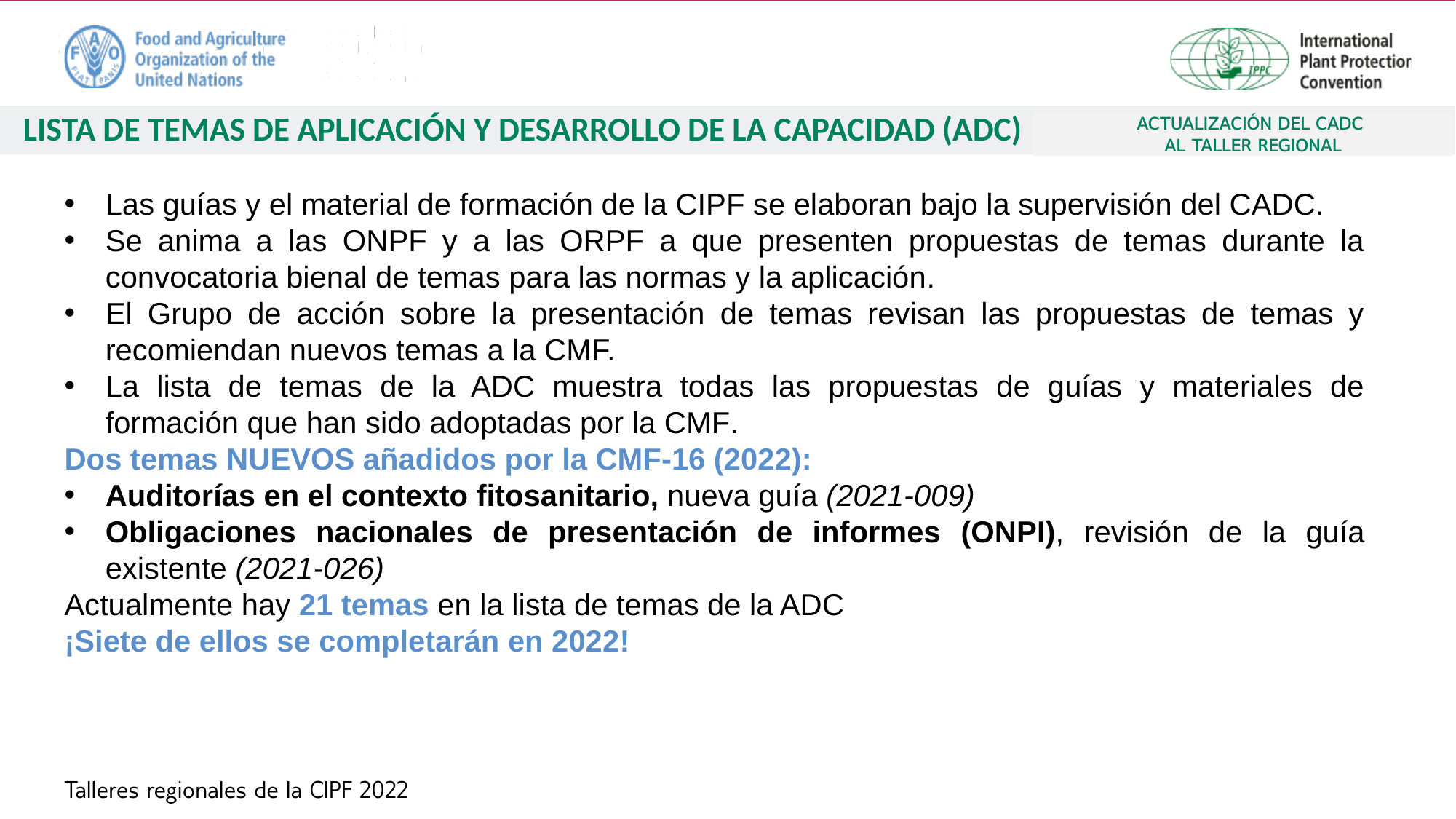

# LISTA DE TEMAS DE APLICACIÓN Y DESARROLLO DE LA CAPACIDAD (ADC)
ACTUALIZACIÓN DEL CADC
AL TALLER REGIONAL
Las guías y el material de formación de la CIPF se elaboran bajo la supervisión del CADC.
Se anima a las ONPF y a las ORPF a que presenten propuestas de temas durante la convocatoria bienal de temas para las normas y la aplicación.
El Grupo de acción sobre la presentación de temas revisan las propuestas de temas y recomiendan nuevos temas a la CMF.
La lista de temas de la ADC muestra todas las propuestas de guías y materiales de formación que han sido adoptadas por la CMF.
Dos temas NUEVOS añadidos por la CMF-16 (2022):
Auditorías en el contexto fitosanitario, nueva guía (2021-009)
Obligaciones nacionales de presentación de informes (ONPI), revisión de la guía existente (2021-026)
Actualmente hay 21 temas en la lista de temas de la ADC
¡Siete de ellos se completarán en 2022!
Talleres regionales de la CIPF 2022